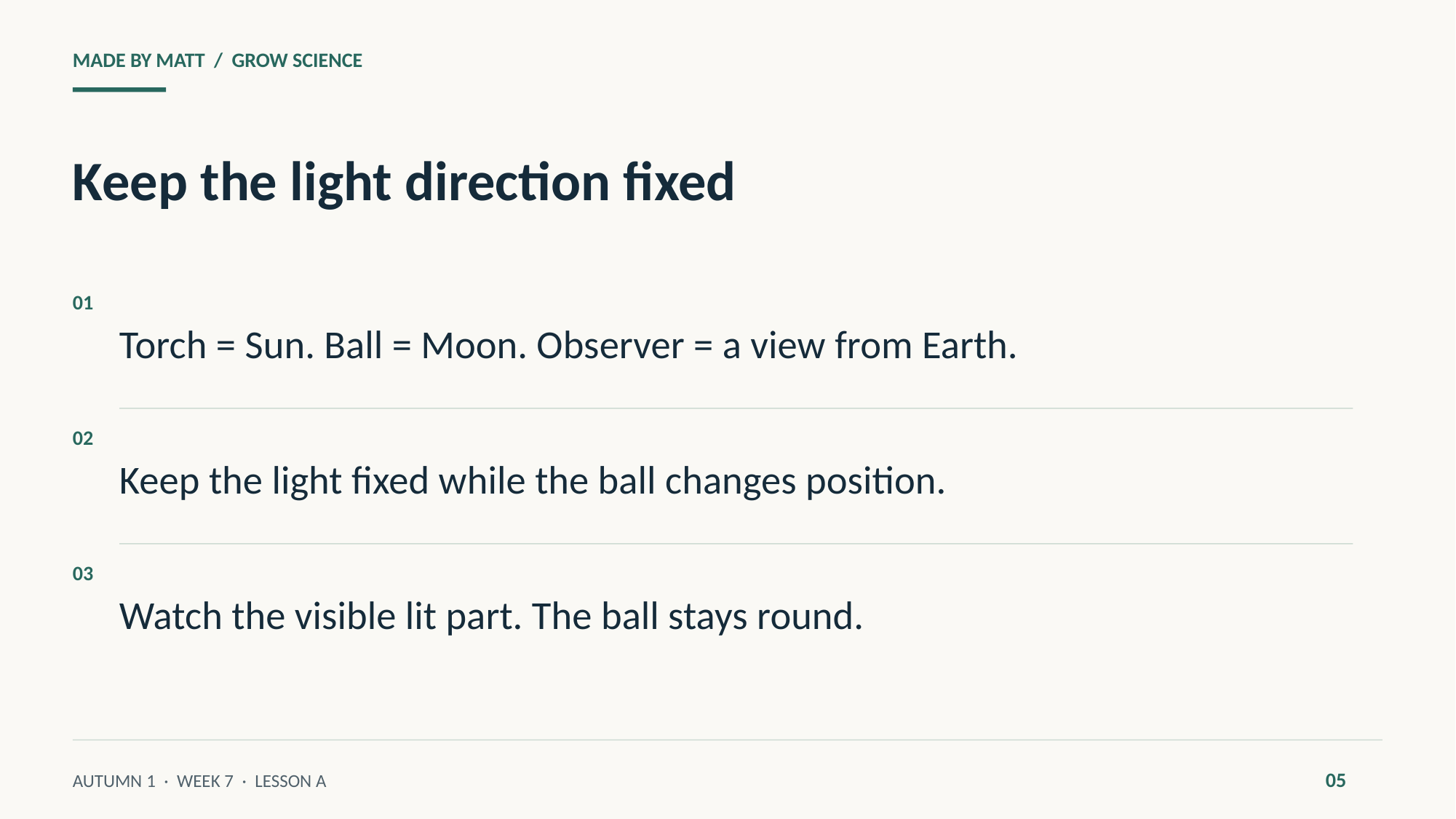

MADE BY MATT  /  GROW SCIENCE

Keep the light direction fixed
Torch = Sun. Ball = Moon. Observer = a view from Earth.
01

Keep the light fixed while the ball changes position.
02

Watch the visible lit part. The ball stays round.
03

05
AUTUMN 1  ·  WEEK 7  ·  LESSON A